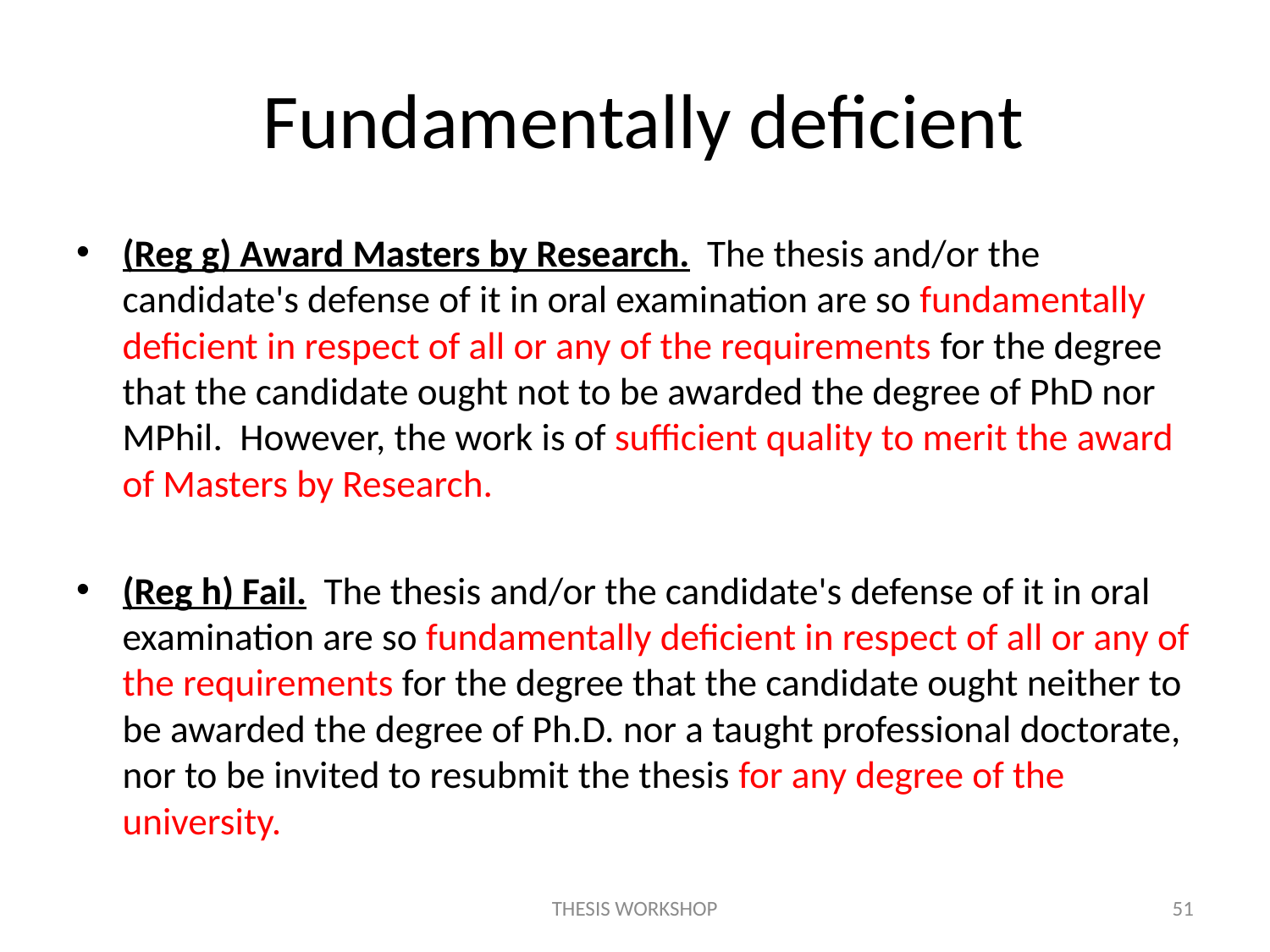

# Fundamentally deficient
(Reg g) Award Masters by Research.  The thesis and/or the candidate's defense of it in oral examination are so fundamentally deficient in respect of all or any of the requirements for the degree that the candidate ought not to be awarded the degree of PhD nor MPhil.  However, the work is of sufficient quality to merit the award of Masters by Research.

(Reg h) Fail.  The thesis and/or the candidate's defense of it in oral examination are so fundamentally deficient in respect of all or any of the requirements for the degree that the candidate ought neither to be awarded the degree of Ph.D. nor a taught professional doctorate, nor to be invited to resubmit the thesis for any degree of the university.

THESIS WORKSHOP
51